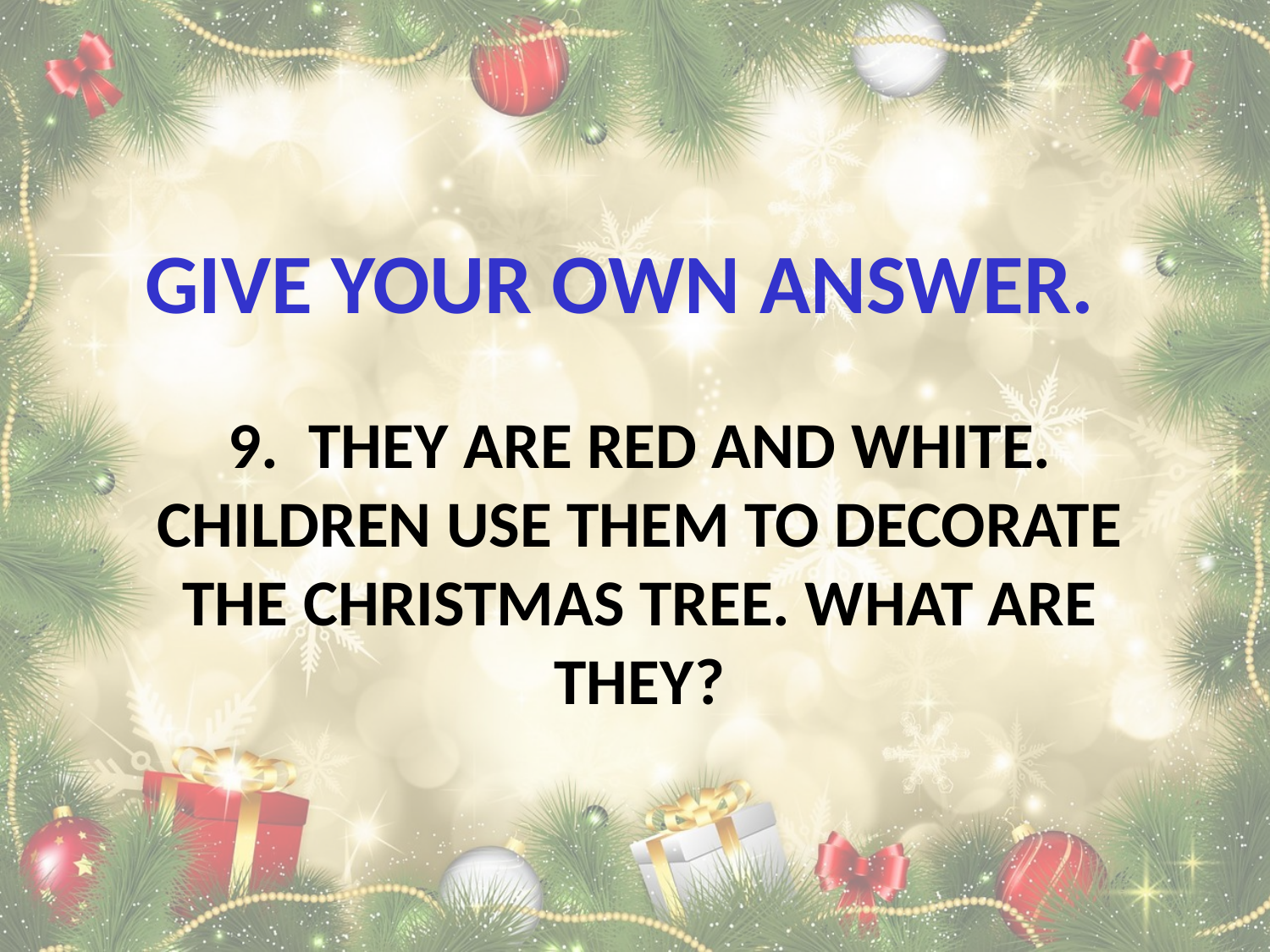

GIVE YOUR OWN ANSWER.
# 9.  They are red and white. Children use them to decorate the christmas tree. What are they?